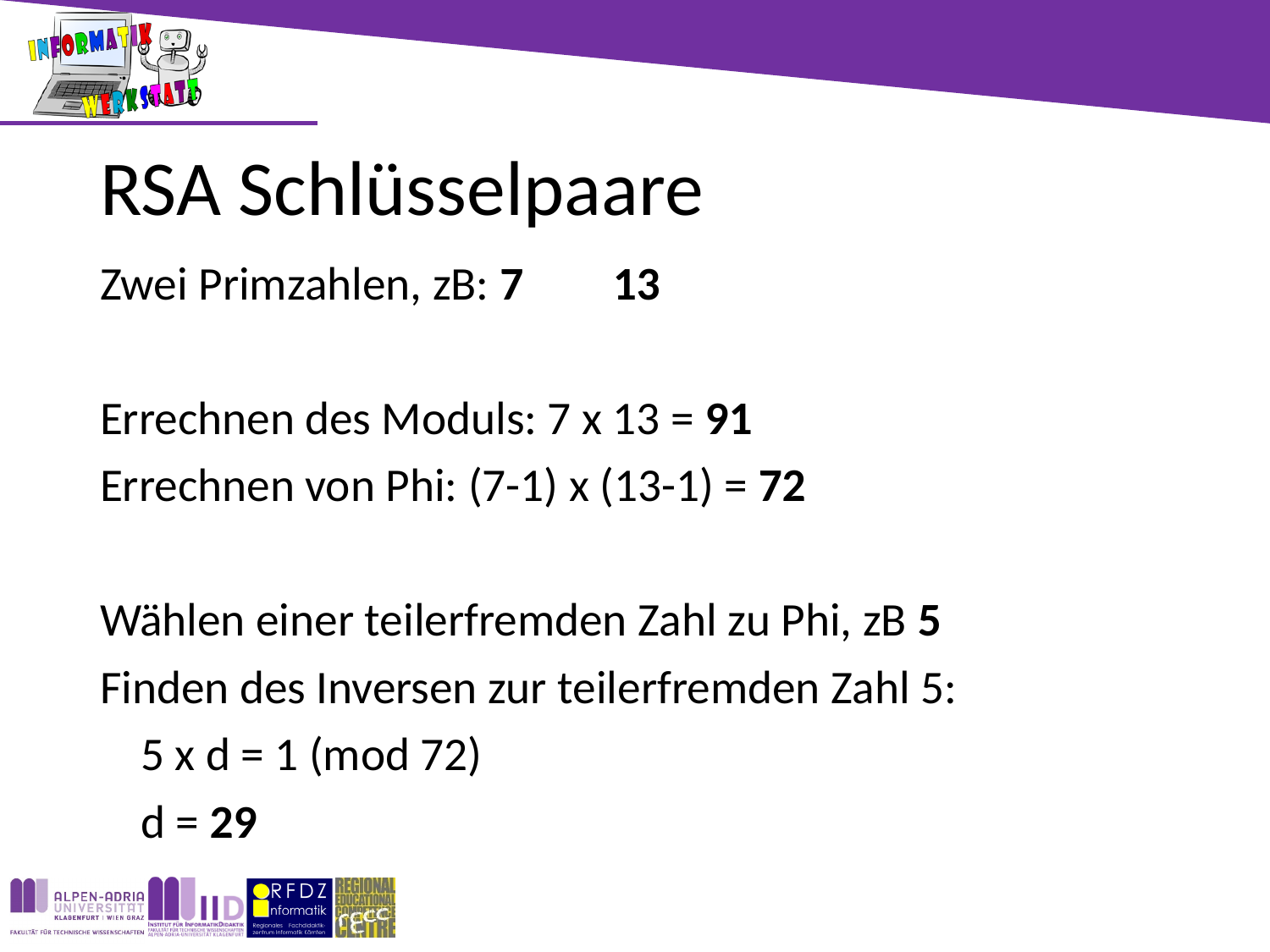

# RSA Schlüsselpaare
Zwei Primzahlen, zB: 7	13

Errechnen des Moduls: 7 x 13 = 91
Errechnen von Phi: (7-1) x (13-1) = 72

Wählen einer teilerfremden Zahl zu Phi, zB 5
Finden des Inversen zur teilerfremden Zahl 5:
	 5 x d = 1 (mod 72)
	 d = 29